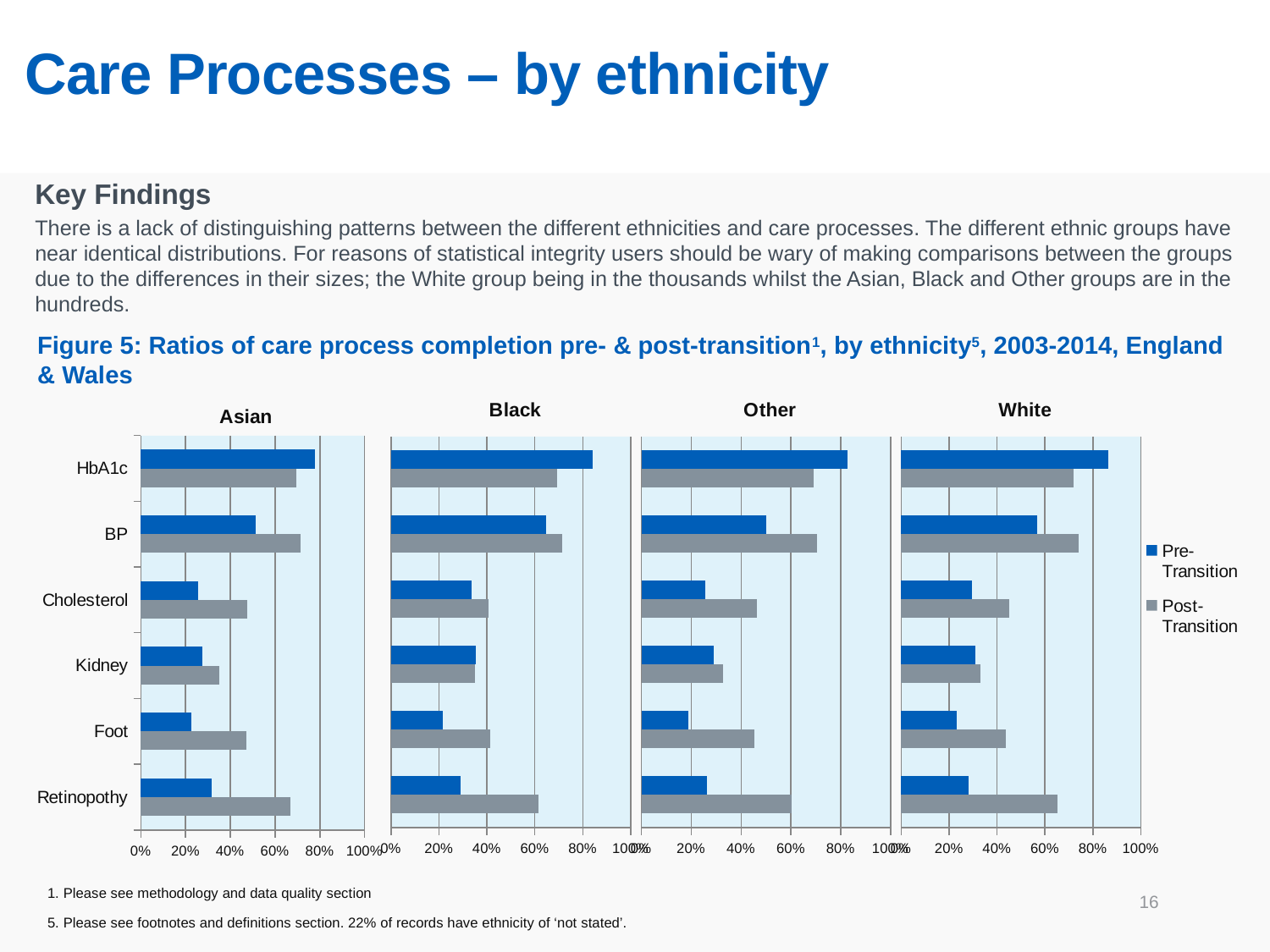

# Care Processes – by ethnicity
Key Findings
There is a lack of distinguishing patterns between the different ethnicities and care processes. The different ethnic groups have near identical distributions. For reasons of statistical integrity users should be wary of making comparisons between the groups due to the differences in their sizes; the White group being in the thousands whilst the Asian, Black and Other groups are in the hundreds.
Figure 5: Ratios of care process completion pre- & post-transition1, by ethnicity5, 2003-2014, England & Wales

### Chart: Asian

| Category | Post-Transition | Pre-Transition |
|---|---|---|
| Retinopothy | 0.6678765880217786 | 0.3154875717017208 |
| Foot | 0.47005444646098005 | 0.2250453720508167 |
| Kidney | 0.3502722323049002 | 0.27404718693284935 |
| Cholesterol | 0.47549909255898365 | 0.2558983666061706 |
| BP | 0.7132486388384754 | 0.5117967332123412 |
| HbA1c | 0.6969147005444646 | 0.7767695099818511 |

### Chart: Black

| Category |  |  |
|---|---|---|

### Chart: Other

| Category |  |  |
|---|---|---|

### Chart: White

| Category |  |  |
|---|---|---|
16
1. Please see methodology and data quality section
5. Please see footnotes and definitions section. 22% of records have ethnicity of ‘not stated’.